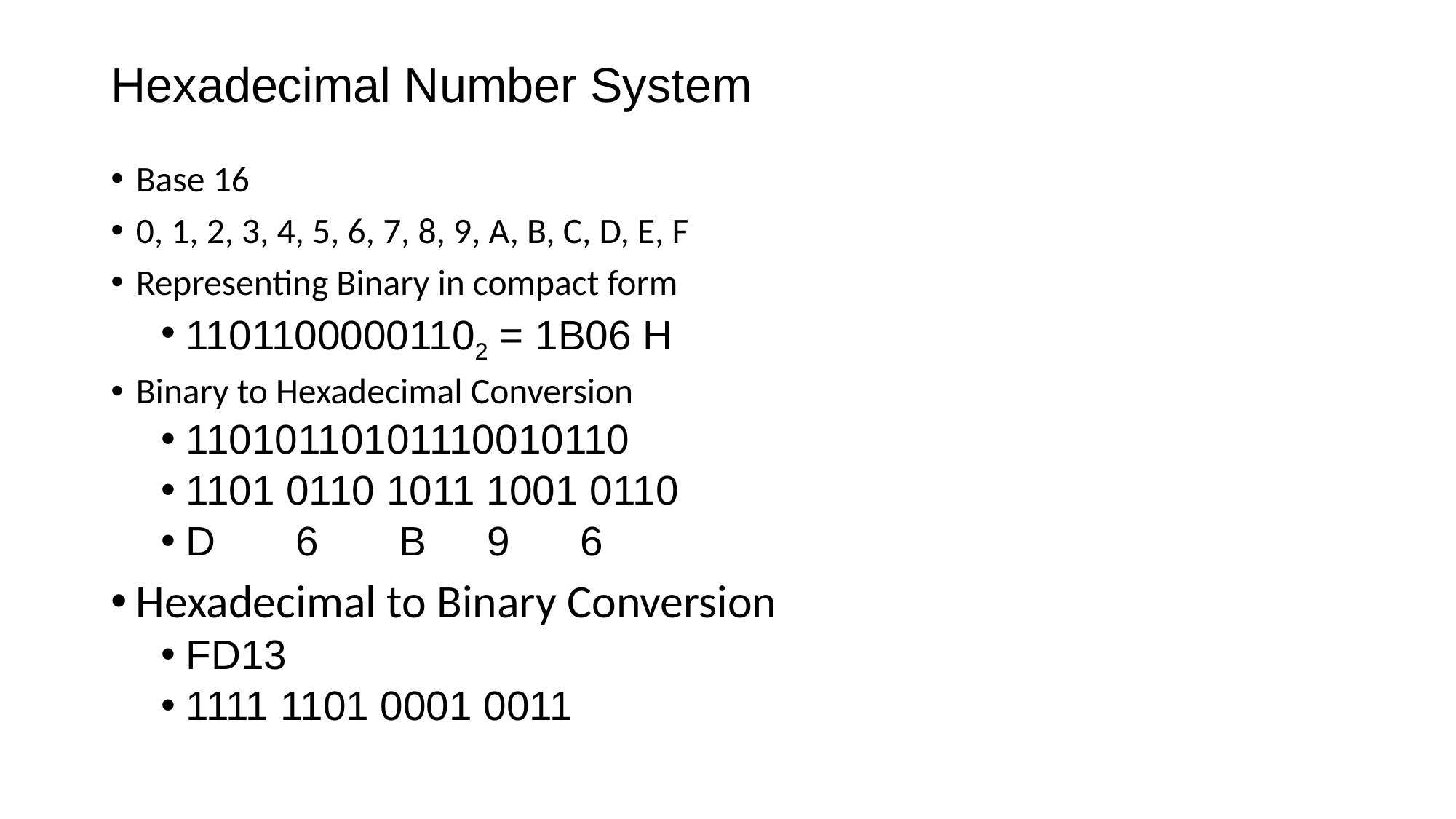

# Hexadecimal Number System
Base 16
0, 1, 2, 3, 4, 5, 6, 7, 8, 9, A, B, C, D, E, F
Representing Binary in compact form
11011000001102 = 1B06 H
Binary to Hexadecimal Conversion
11010110101110010110
1101 0110 1011 1001 0110
D       6       B	  9	  6
Hexadecimal to Binary Conversion
FD13
1111 1101 0001 0011